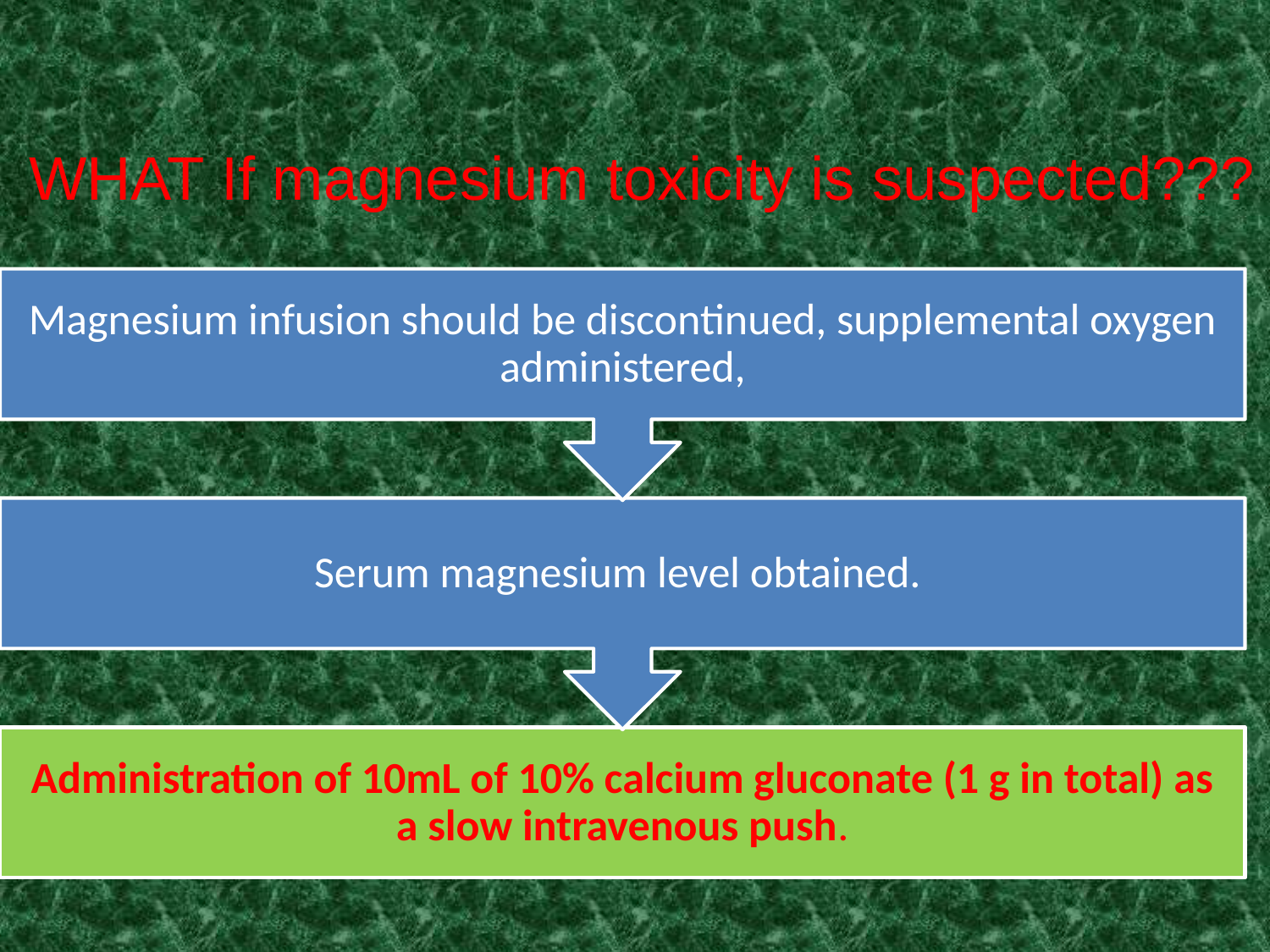

# WHAT If magnesium toxicity is suspected???
Administration of 10mL of 10% calcium gluconate (1 g in total) as a slow intravenous push.
Serum magnesium level obtained.
Magnesium infusion should be discontinued, supplemental oxygen administered,